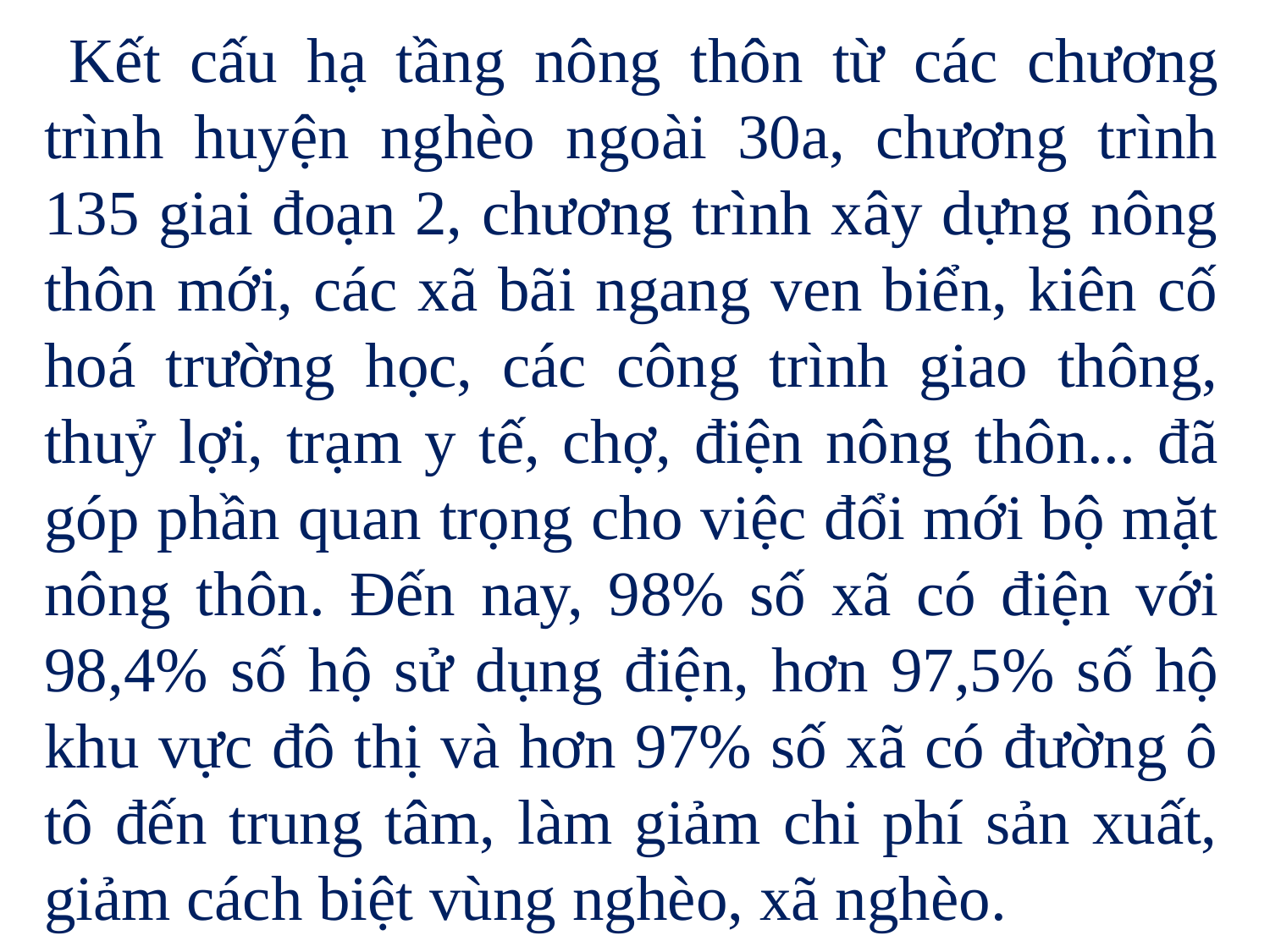

Kết cấu hạ tầng nông thôn từ các chương trình huyện nghèo ngoài 30a, chương trình 135 giai đoạn 2, chương trình xây dựng nông thôn mới, các xã bãi ngang ven biển, kiên cố hoá trường học, các công trình giao thông, thuỷ lợi, trạm y tế, chợ, điện nông thôn... đã góp phần quan trọng cho việc đổi mới bộ mặt nông thôn. Đến nay, 98% số xã có điện với 98,4% số hộ sử dụng điện, hơn 97,5% số hộ khu vực đô thị và hơn 97% số xã có đường ô tô đến trung tâm, làm giảm chi phí sản xuất, giảm cách biệt vùng nghèo, xã nghèo.